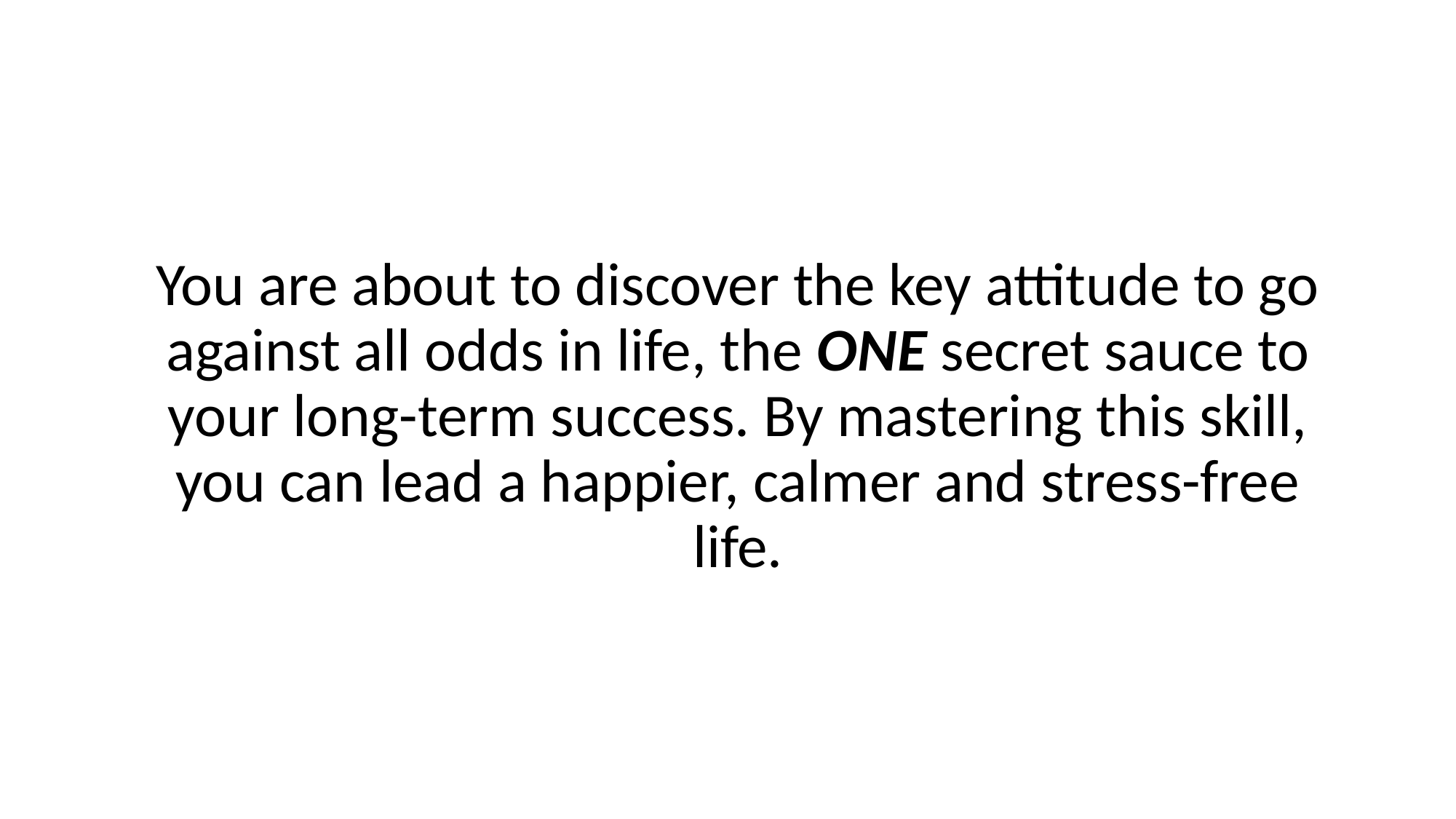

You are about to discover the key attitude to go against all odds in life, the ONE secret sauce to your long-term success. By mastering this skill, you can lead a happier, calmer and stress-free life.